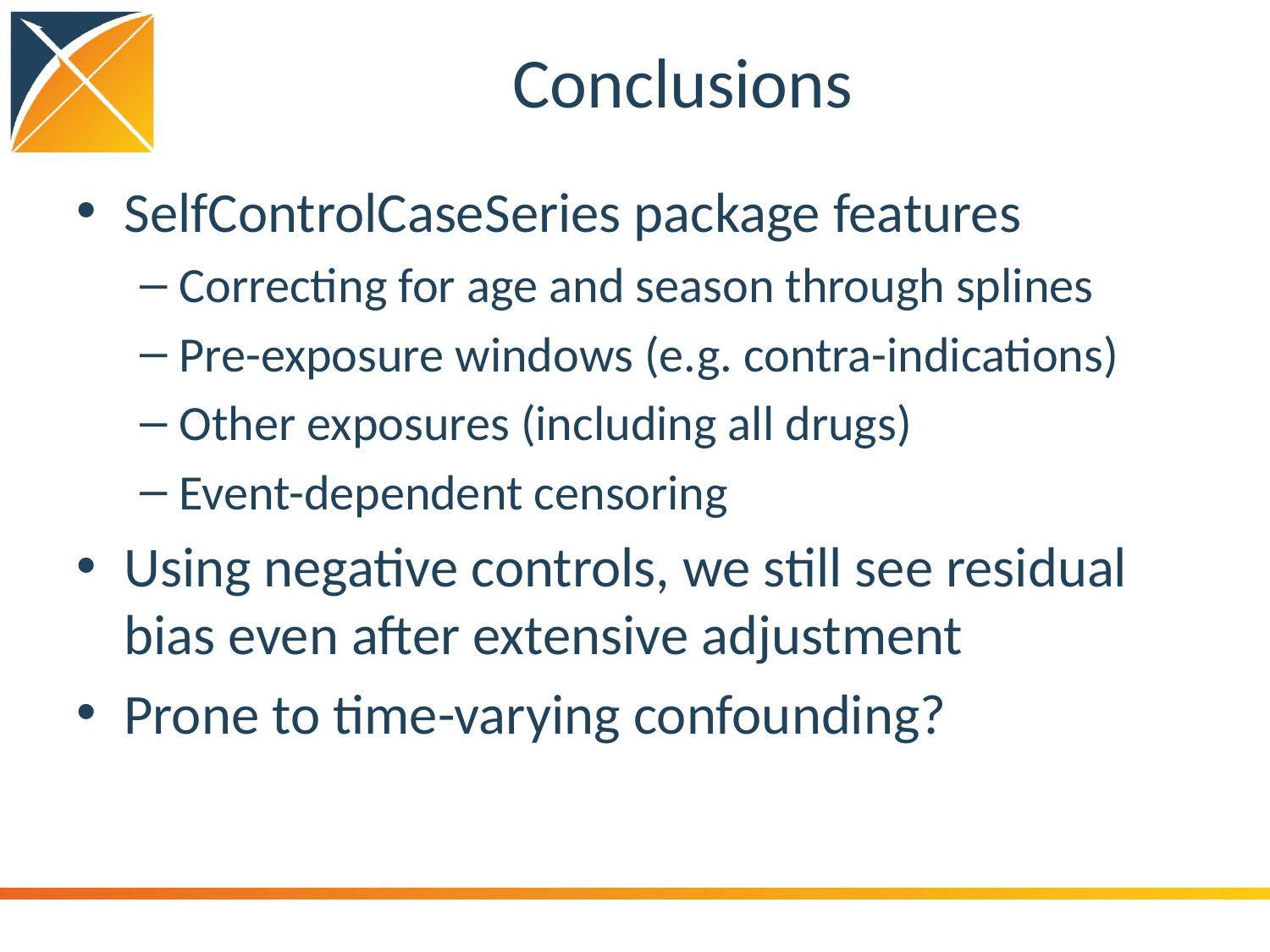

# Conclusions
SelfControlCaseSeries package features
Correcting for age and season through splines
Pre-exposure windows (e.g. contra-indications)
Other exposures (including all drugs)
Event-dependent censoring
Using negative controls, we still see residual bias even after extensive adjustment
Prone to time-varying confounding?